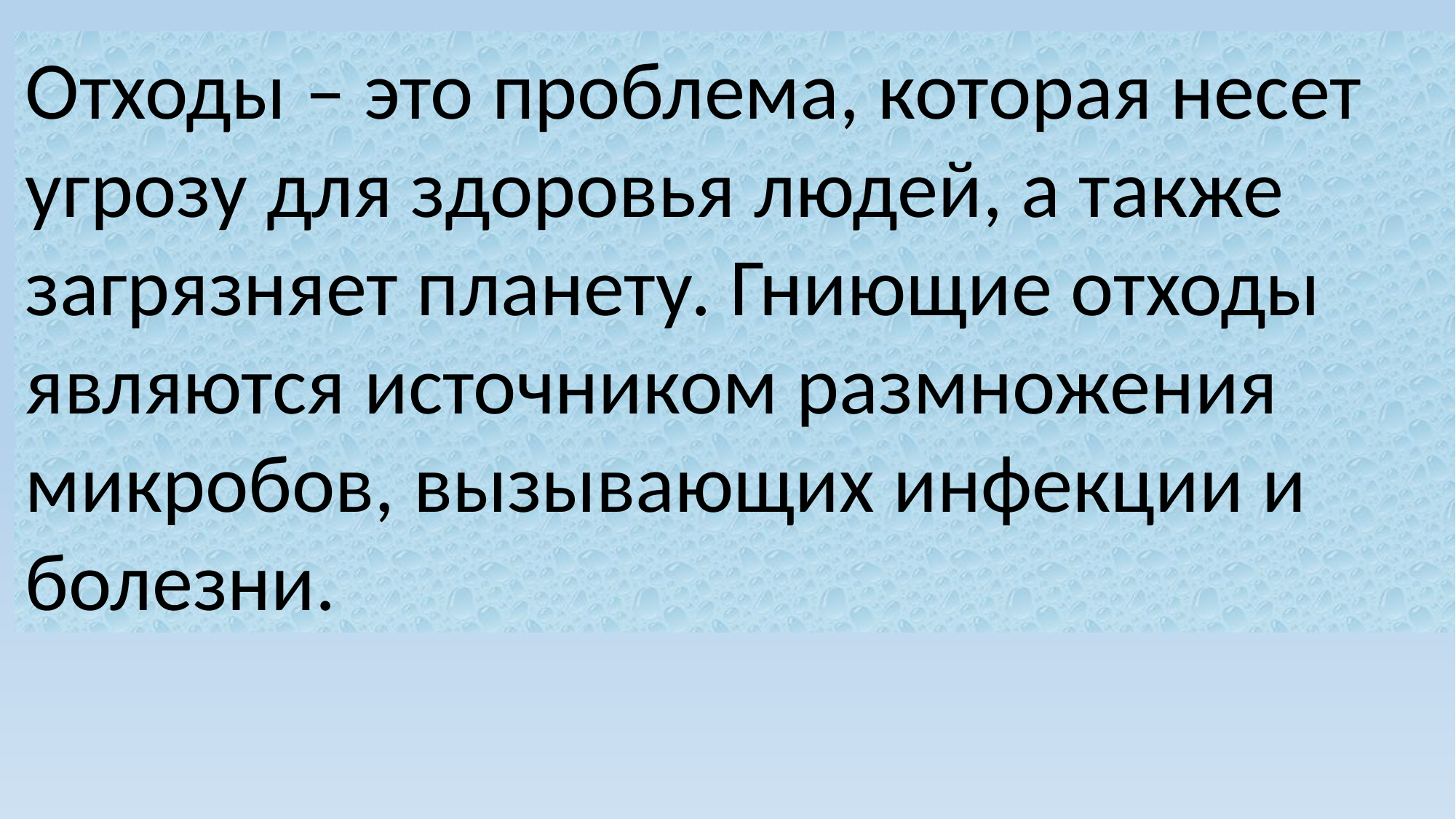

Отходы – это проблема, которая несет угрозу для здоровья людей, а также загрязняет планету. Гниющие отходы являются источником размножения микробов, вызывающих инфекции и болезни.